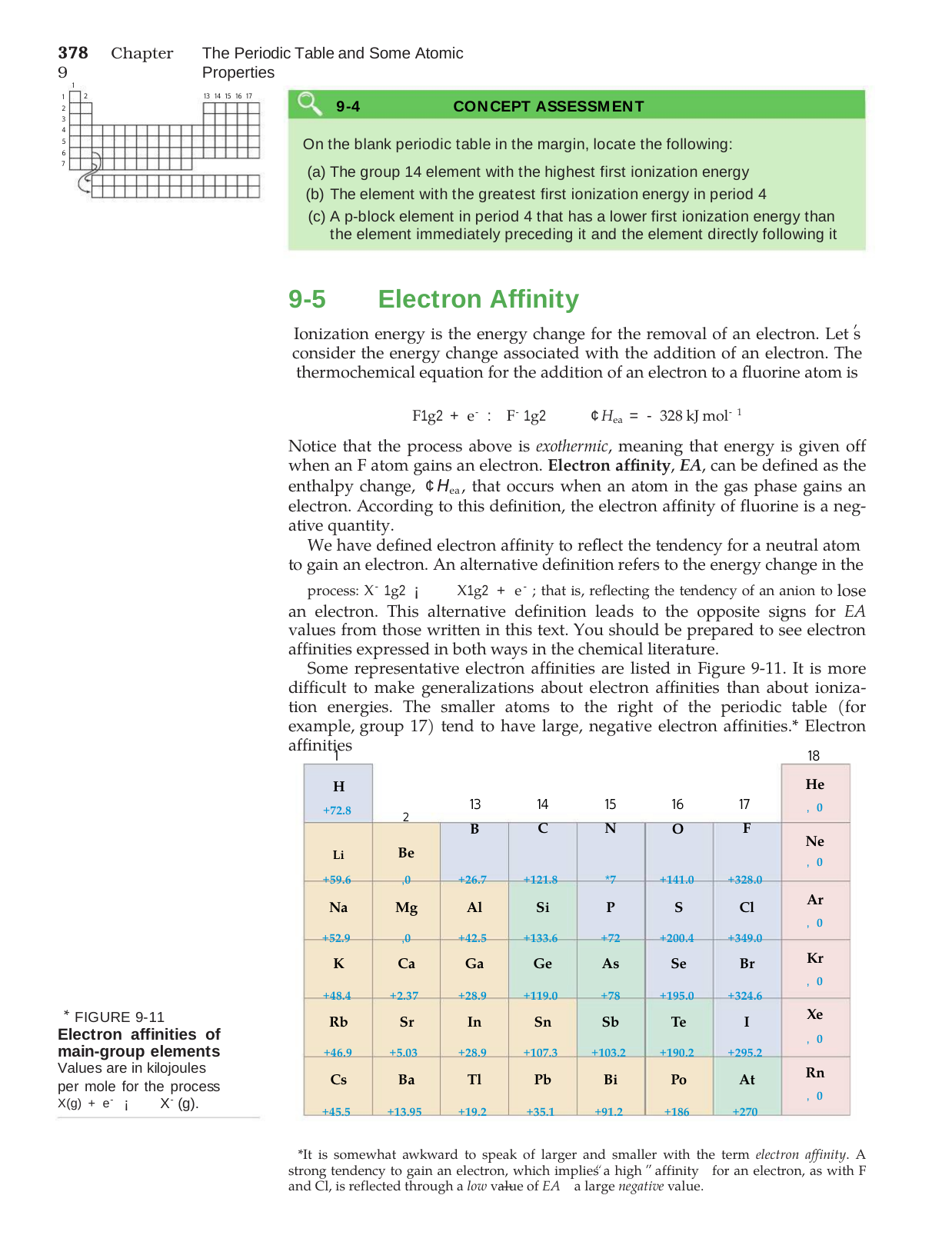

378	Chapter 9
The Periodic Table and Some Atomic Properties
1
2
13  14  15  16  17
1
2
3
4
5
6
7
9-4	CONCEPT ASSESSMENT

On the blank periodic table in the margin, locate the following:
The group 14 element with the highest first ionization energy
The element with the greatest first ionization energy in period 4
A p-block element in period 4 that has a lower first ionization energy than the element immediately preceding it and the element directly following it

9-5       Electron Affinity
Ionization energy is the energy change for the removal of an electron. Let s consider the energy change associated with the addition of an electron. The thermochemical equation for the addition of an electron to a fluorine atom is
F1g2  +  e- : F-1g2      ¢Hea  =  - 328 kJ mol-1
Notice that the process above is exothermic, meaning that energy is given off when an F atom gains an electron. Electron affinity, EA, can be defined as the enthalpy change,  ¢Hea, that occurs when an atom in the gas phase gains an electron. According to this definition, the electron affinity of fluorine is a neg- ative quantity.
We have defined electron affinity to reflect the tendency for a neutral atom to gain an electron. An alternative definition refers to the energy change in the
process: X-1g2  ¡   X1g2  +  e-; that is, reflecting the tendency of an anion to lose an electron. This alternative definition leads to the opposite signs for EA values from those written in this text. You should be prepared to see electron affinities expressed in both ways in the chemical literature.
Some representative electron affinities are listed in Figure 9-11. It is more difficult to make generalizations about electron affinities than about ioniza- tion energies. The smaller atoms to the right of the periodic table (for example, group 17) tend to have large, negative electron affinities.* Electron affinities

1
18
He
,0
H
| +72.8 2 Li Be |  | 13 B | 14 C | 15 N | 16 O | 17 F |
| --- | --- | --- | --- | --- | --- | --- |
| +59.6 | ,0 | +26.7 | +121.8 | \*7 | +141.0 | +328.0 |
| Na | Mg | Al | Si | P | S | Cl |
| +52.9 | ,0 | +42.5 | +133.6 | +72 | +200.4 | +349.0 |
| K | Ca | Ga | Ge | As | Se | Br |
| +48.4 | +2.37 | +28.9 | +119.0 | +78 | +195.0 | +324.6 |
| Rb | Sr | In | Sn | Sb | Te | I |
| +46.9 | +5.03 | +28.9 | +107.3 | +103.2 | +190.2 | +295.2 |
| Cs | Ba | Tl | Pb | Bi | Po | At |
| +45.5 | +13.95 | +19.2 | +35.1 | +91.2 | +186 | +270 |
Ne
,0

Ar
,0

Kr
,0
Xe
,0
*
FIGURE 9-11
Electron affinities of main-group elements Values are in kilojoules
per mole for the process X(g) +  e-  ¡   X-(g).
Rn
,0
*It is somewhat awkward to speak of larger and smaller with the term electron affinity. A strong tendency to gain an electron, which implies a high   affinity   for an electron, as with F and Cl, is reflected through a low value of EA    a large negative value.